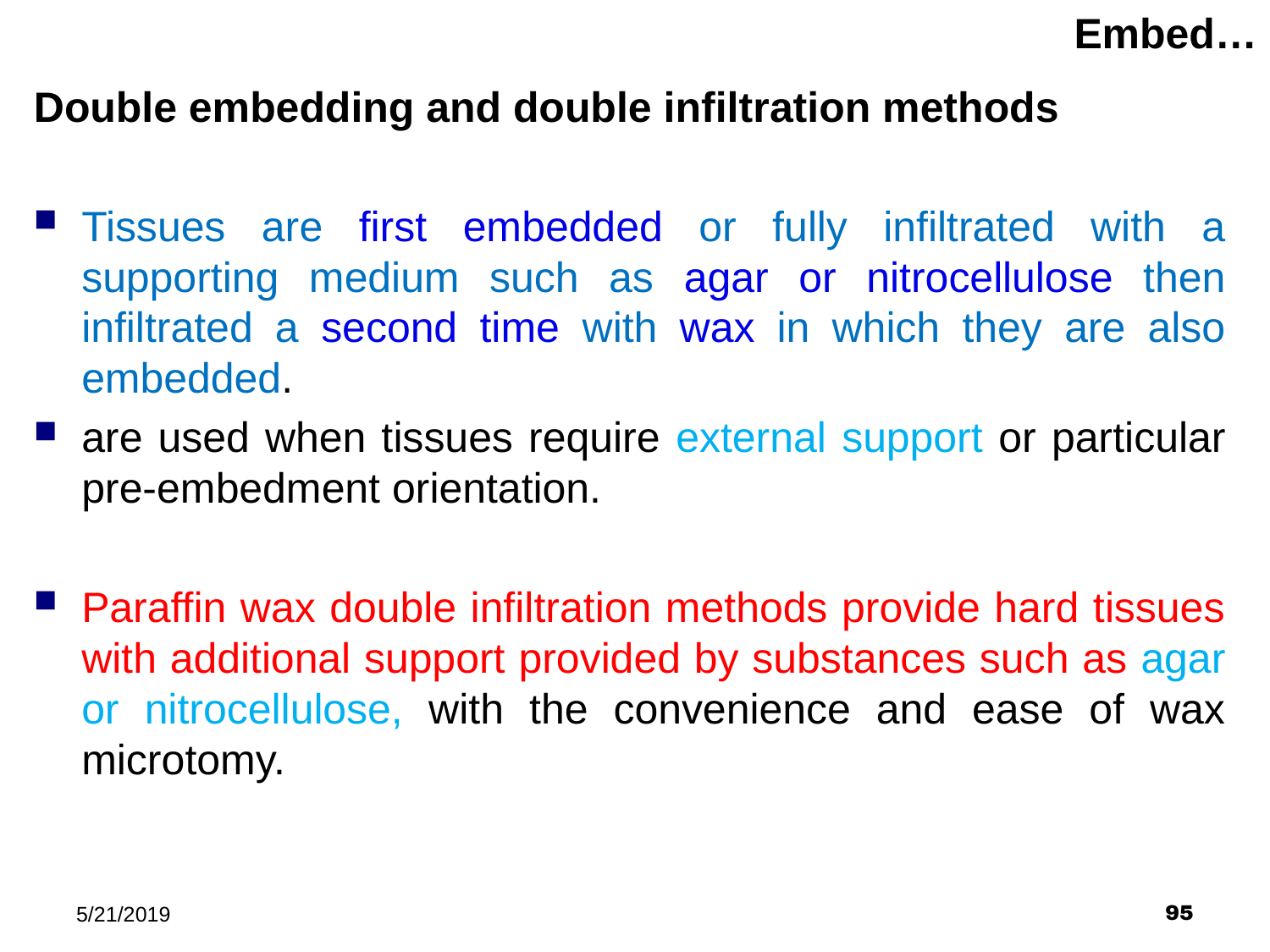

# Embed…
Double embedding and double infiltration methods

Tissues are first embedded or fully infiltrated with a supporting medium such as agar or nitrocellulose then infiltrated a second time with wax in which they are also embedded.
are used when tissues require external support or particular pre-embedment orientation.

Paraffin wax double infiltration methods provide hard tissues with additional support provided by substances such as agar or nitrocellulose, with the convenience and ease of wax microtomy.

5/21/2019
95